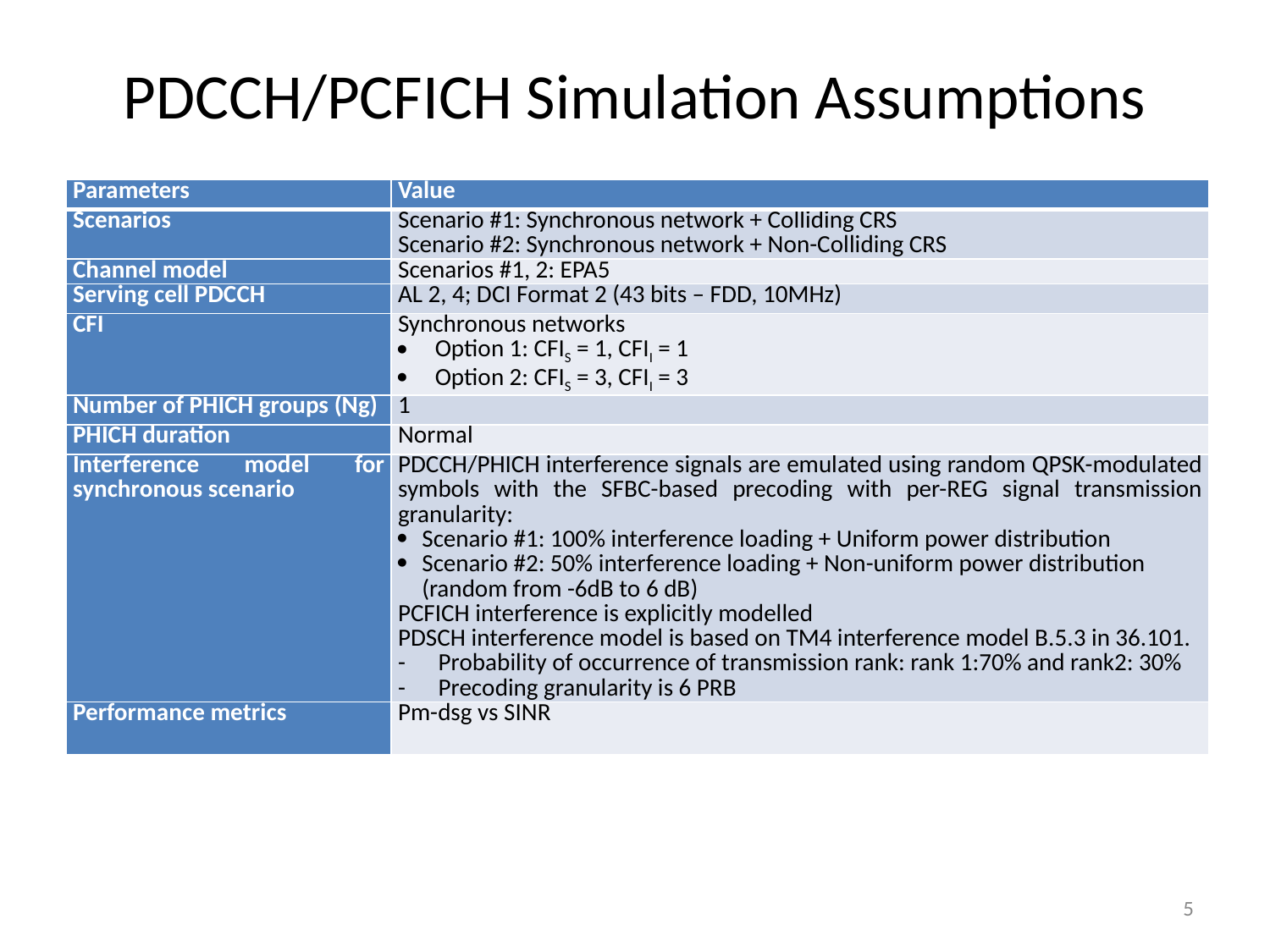

# PDCCH/PCFICH Simulation Assumptions
| Parameters | Value |
| --- | --- |
| Scenarios | Scenario #1: Synchronous network + Colliding CRS Scenario #2: Synchronous network + Non-Colliding CRS |
| Channel model | Scenarios #1, 2: EPA5 |
| Serving cell PDCCH | AL 2, 4; DCI Format 2 (43 bits – FDD, 10MHz) |
| CFI | Synchronous networks Option 1: CFIS = 1, CFII = 1 Option 2: CFIS = 3, CFII = 3 |
| Number of PHICH groups (Ng) | 1 |
| PHICH duration | Normal |
| Interference model for synchronous scenario | PDCCH/PHICH interference signals are emulated using random QPSK-modulated symbols with the SFBC-based precoding with per-REG signal transmission granularity: Scenario #1: 100% interference loading + Uniform power distribution Scenario #2: 50% interference loading + Non-uniform power distribution (random from -6dB to 6 dB) PCFICH interference is explicitly modelled PDSCH interference model is based on TM4 interference model B.5.3 in 36.101. - Probability of occurrence of transmission rank: rank 1:70% and rank2: 30% - Precoding granularity is 6 PRB |
| Performance metrics | Pm-dsg vs SINR |
5